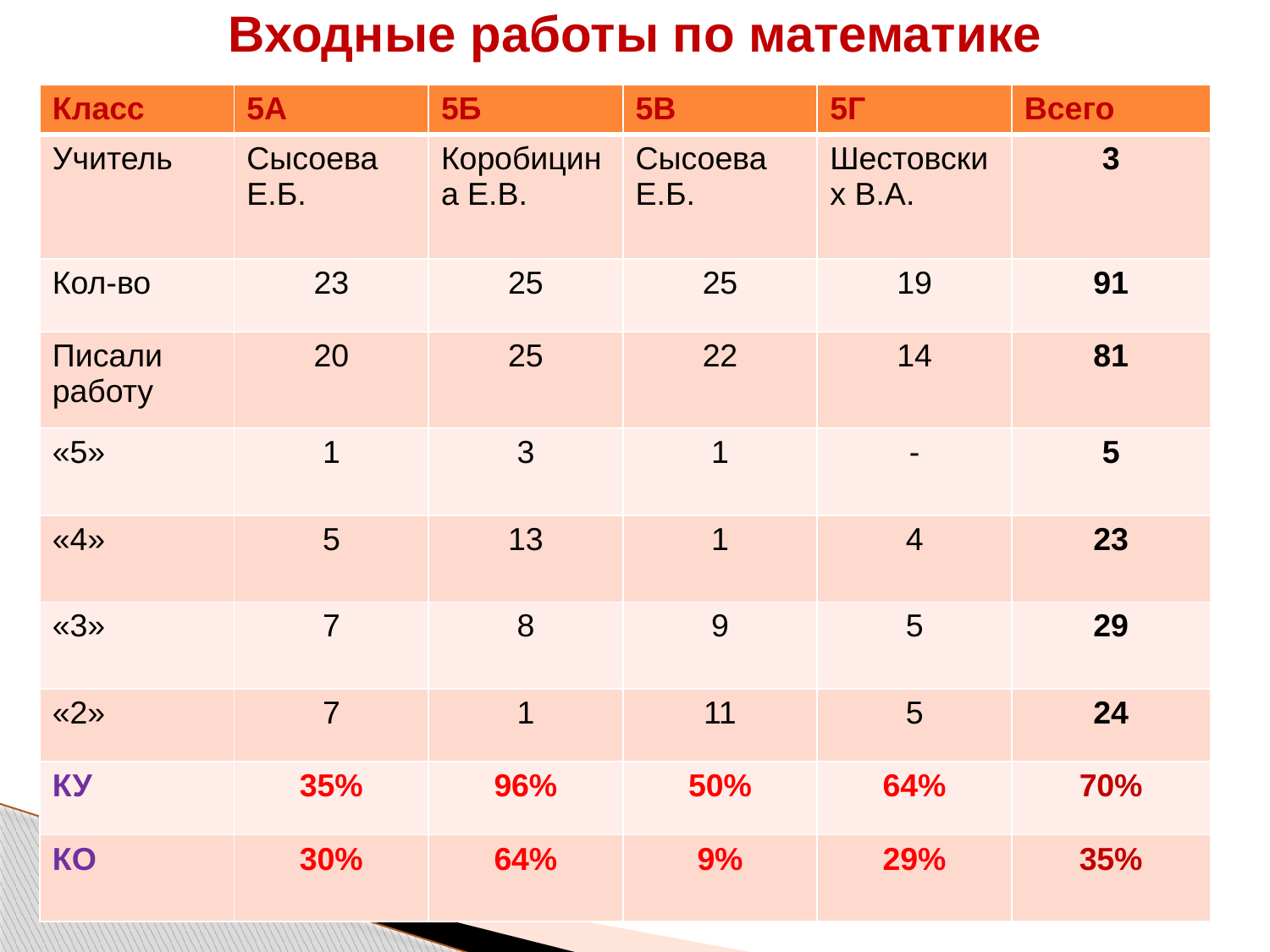

# Входные работы по математике
| Класс | 5А | 5Б | 5В | 5Г | Всего |
| --- | --- | --- | --- | --- | --- |
| Учитель | Сысоева Е.Б. | Коробицина Е.В. | Сысоева Е.Б. | Шестовских В.А. | 3 |
| Кол-во | 23 | 25 | 25 | 19 | 91 |
| Писали работу | 20 | 25 | 22 | 14 | 81 |
| «5» | 1 | 3 | 1 | - | 5 |
| «4» | 5 | 13 | 1 | 4 | 23 |
| «3» | 7 | 8 | 9 | 5 | 29 |
| «2» | 7 | 1 | 11 | 5 | 24 |
| КУ | 35% | 96% | 50% | 64% | 70% |
| КО | 30% | 64% | 9% | 29% | 35% |